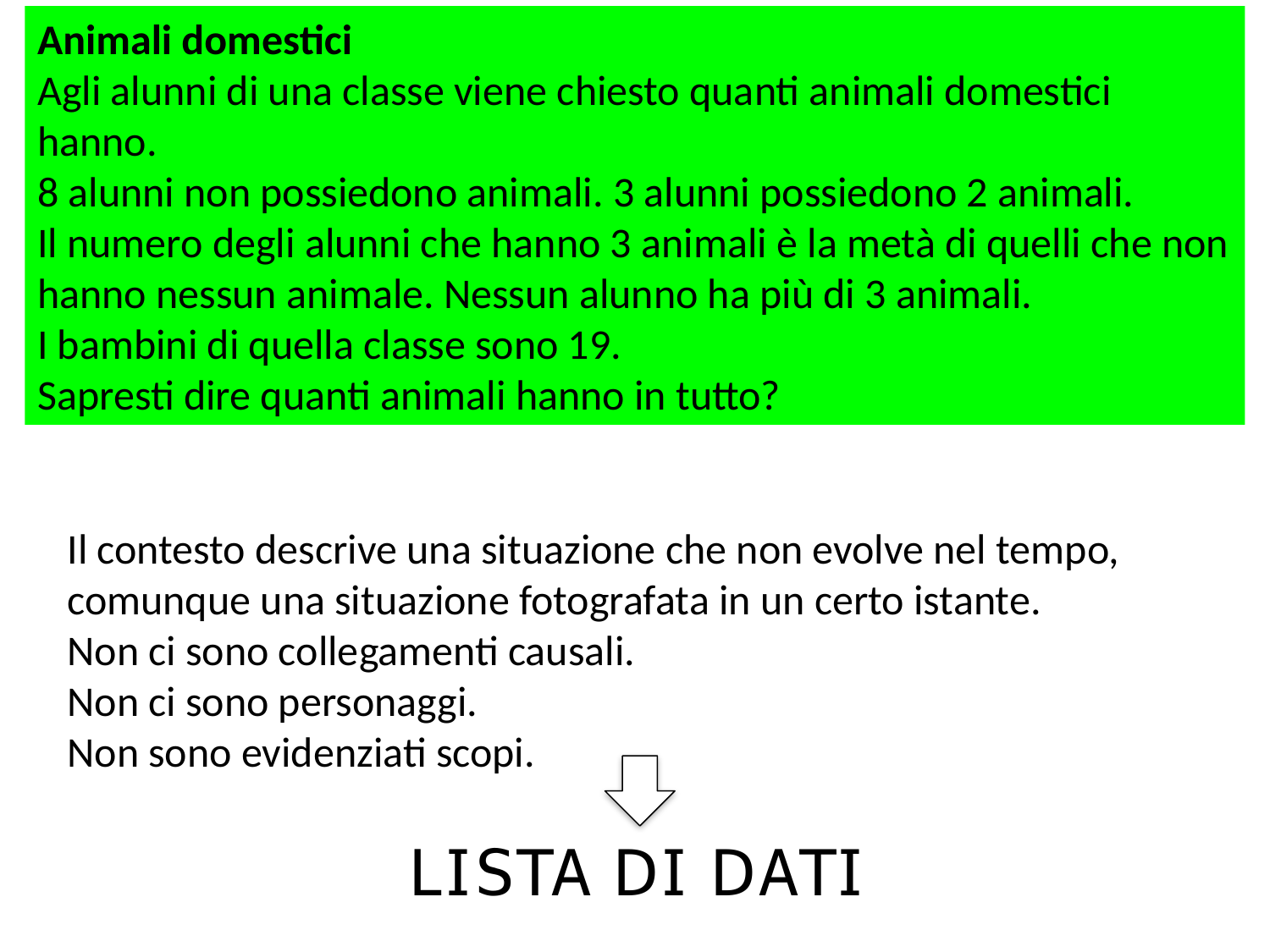

Animali domestici
Agli alunni di una classe viene chiesto quanti animali domestici hanno.
8 alunni non possiedono animali. 3 alunni possiedono 2 animali.
Il numero degli alunni che hanno 3 animali è la metà di quelli che non hanno nessun animale. Nessun alunno ha più di 3 animali.
I bambini di quella classe sono 19.
Sapresti dire quanti animali hanno in tutto?
Il contesto descrive una situazione che non evolve nel tempo, comunque una situazione fotografata in un certo istante.
Non ci sono collegamenti causali.
Non ci sono personaggi.
Non sono evidenziati scopi.

LISTA DI DATI